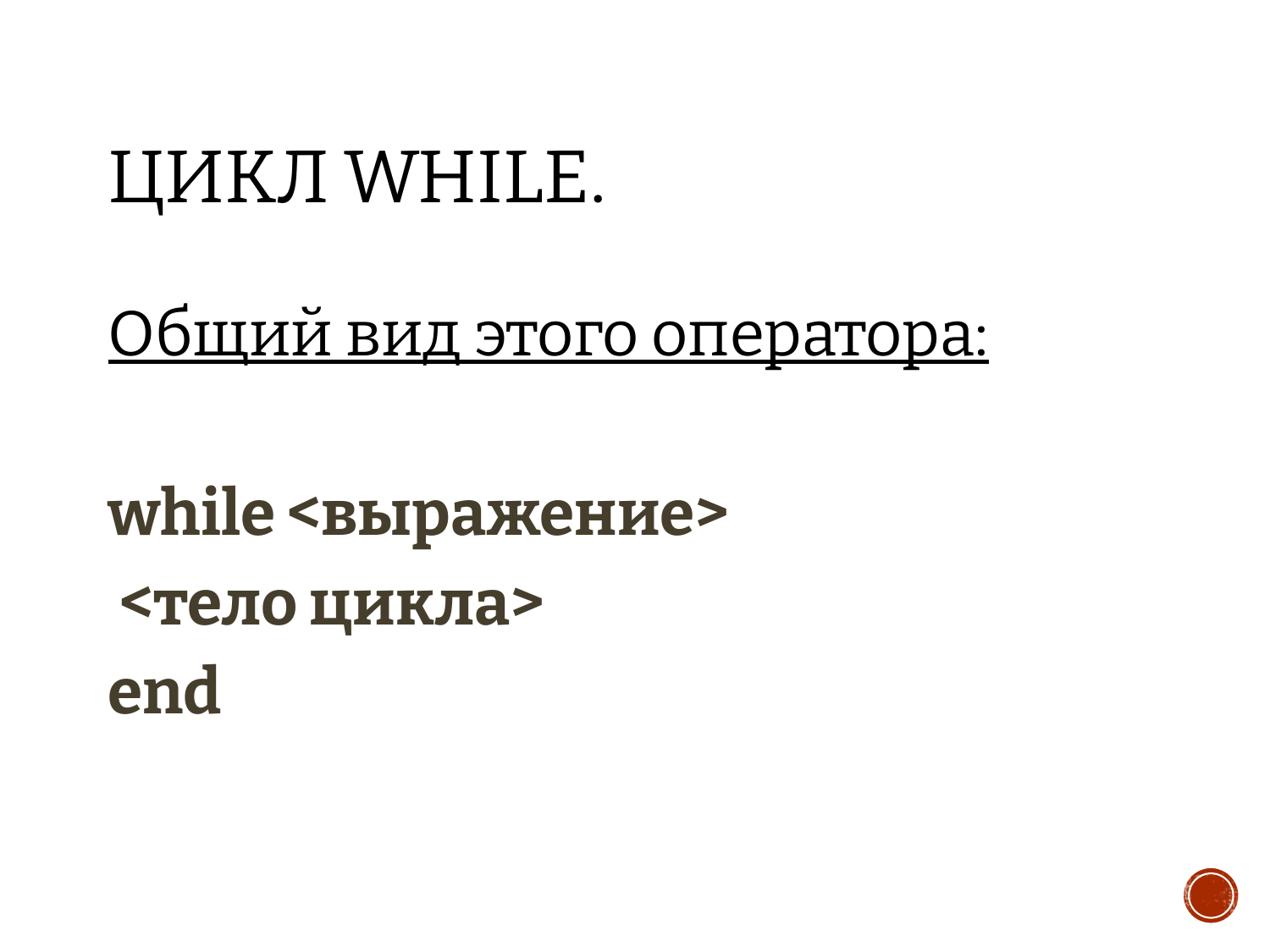

# Цикл while.
Общий вид этого оператора:

while <выражение>
 <тело цикла>
end